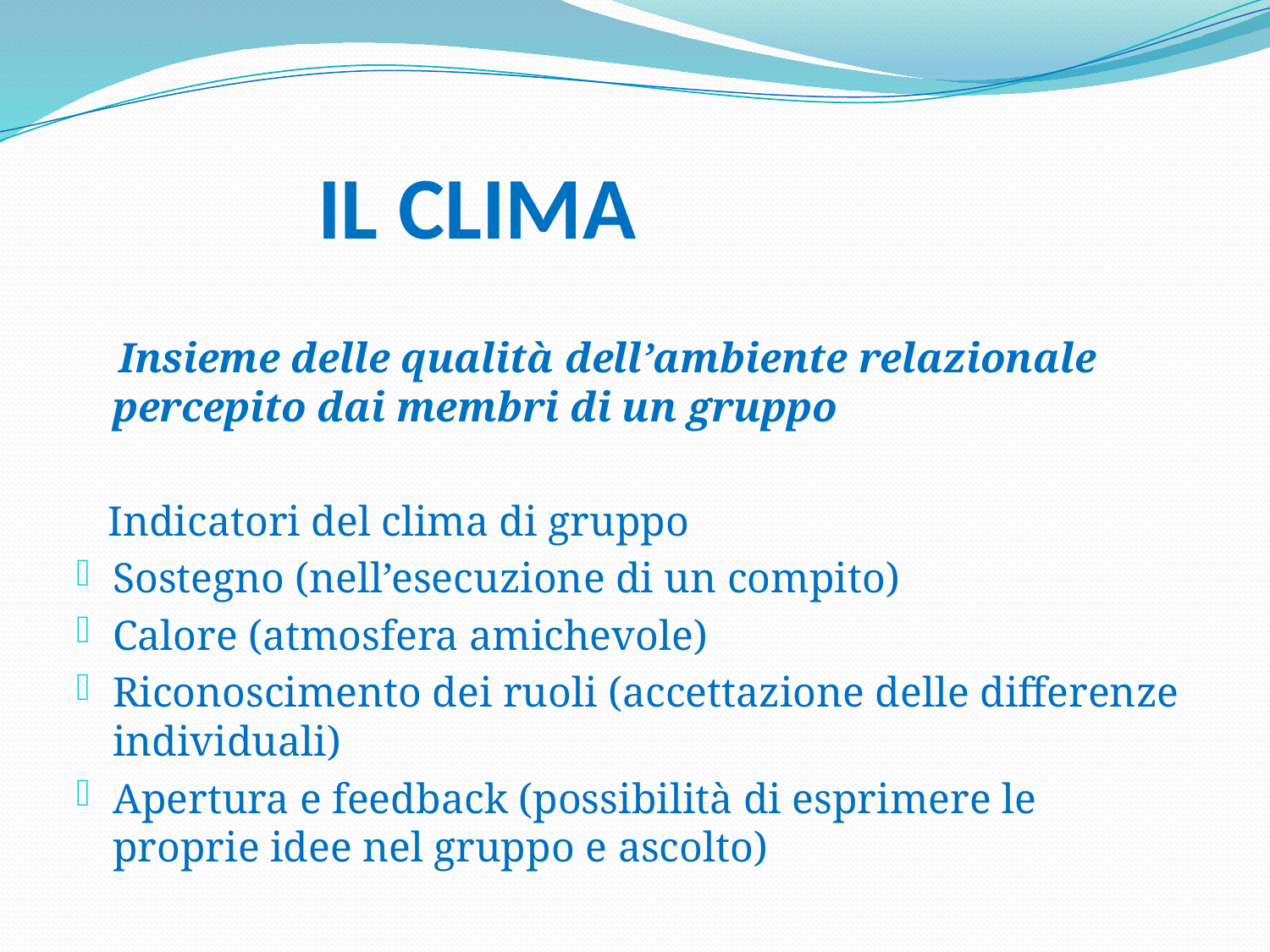

# IL CLIMA

    Insieme delle qualità dell’ambiente relazionale percepito dai membri di un gruppo

   Indicatori del clima di gruppo
Sostegno (nell’esecuzione di un compito)
Calore (atmosfera amichevole)
Riconoscimento dei ruoli (accettazione delle differenze individuali)
Apertura e feedback (possibilità di esprimere le proprie idee nel gruppo e ascolto)